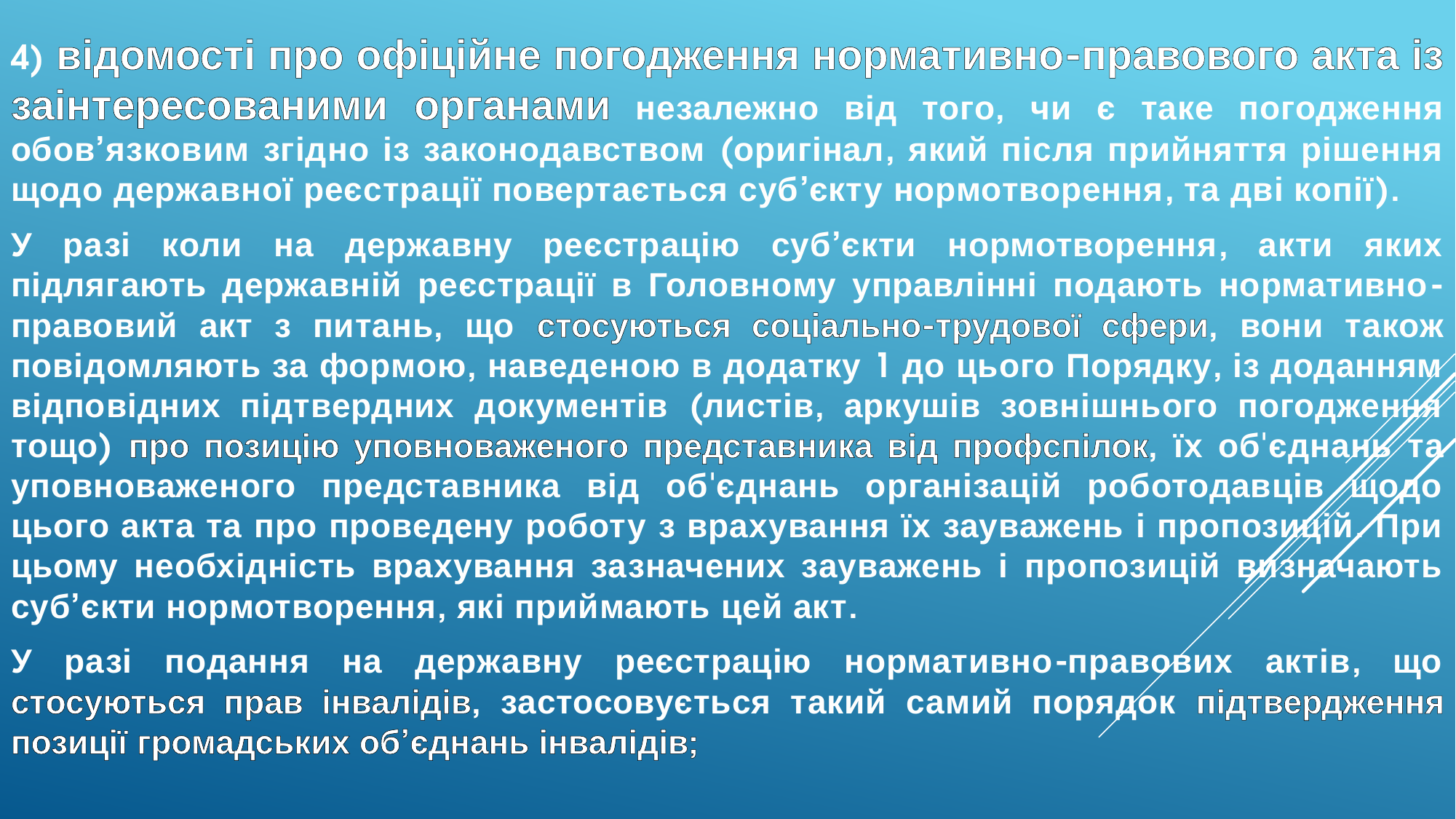

4) відомості про офіційне погодження нормативно-правового акта із заінтересованими органами незалежно від того, чи є таке погодження обов’язковим згідно із законодавством (оригінал, який після прийняття рішення щодо державної реєстрації повертається суб’єкту нормотворення, та дві копії).
У разі коли на державну реєстрацію суб’єкти нормотворення, акти яких підлягають державній реєстрації в Головному управлінні подають нормативно-правовий акт з питань, що стосуються соціально-трудової сфери, вони також повідомляють за формою, наведеною в додатку 1 до цього Порядку, із доданням відповідних підтвердних документів (листів, аркушів зовнішнього погодження тощо) про позицію уповноваженого представника від профспілок, їх об'єднань та уповноваженого представника від об'єднань організацій роботодавців щодо цього акта та про проведену роботу з врахування їх зауважень і пропозицій. При цьому необхідність врахування зазначених зауважень і пропозицій визначають суб’єкти нормотворення, які приймають цей акт.
У разі подання на державну реєстрацію нормативно-правових актів, що стосуються прав інвалідів, застосовується такий самий порядок підтвердження позиції громадських об’єднань інвалідів;